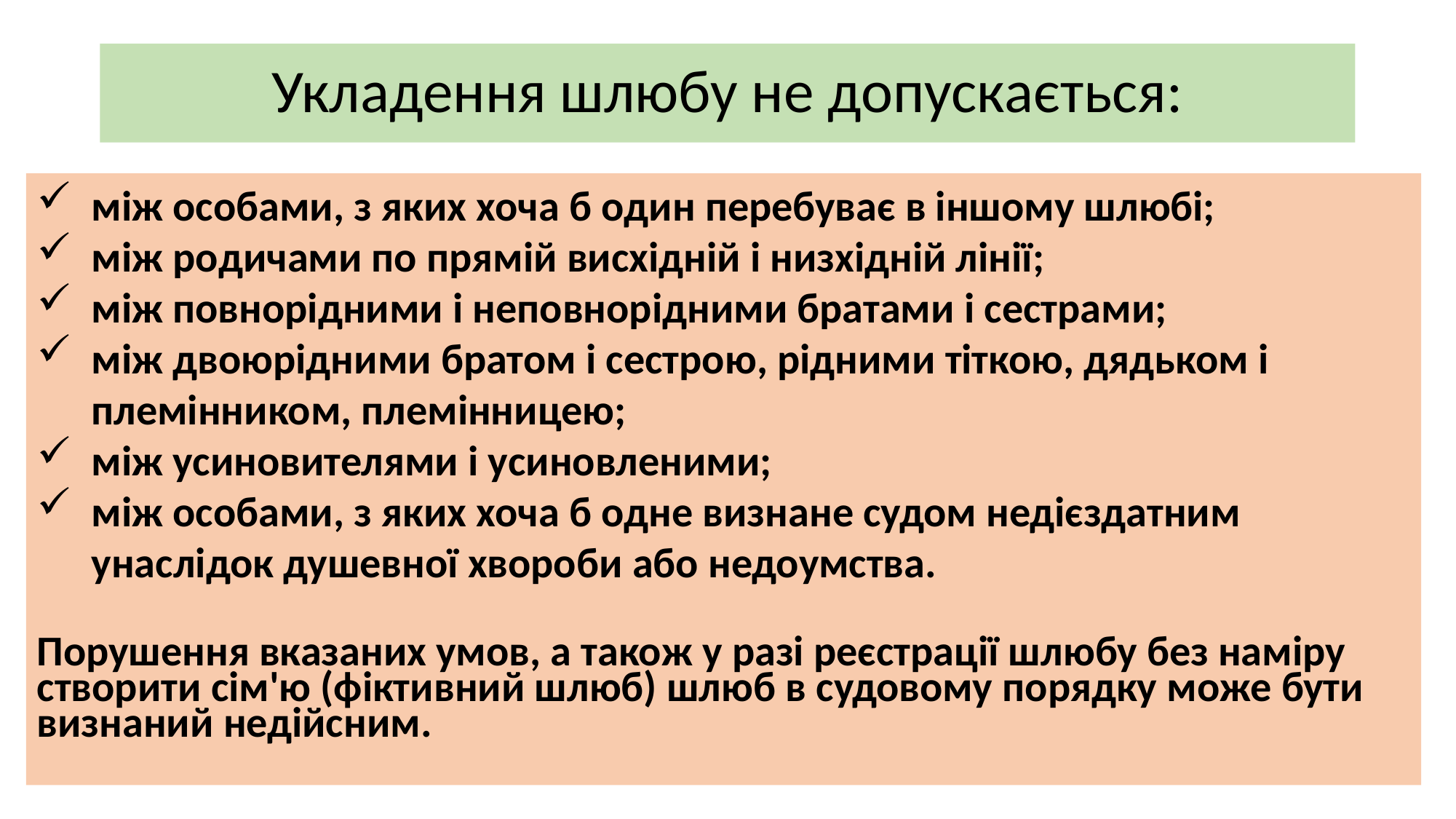

# Укладення шлюбу не допускається:
між особами, з яких хоча б один перебуває в іншому шлюбі;
між родичами по прямій висхідній і низхідній лінії;
між повнорідними і неповнорідними братами і сестрами;
між двоюрідними братом і сестрою, рідними тіткою, дядьком і племінником, племінницею;
між усиновителями і усиновленими;
між особами, з яких хоча б одне визнане судом недієздатним унаслідок душевної хвороби або недоумства.

Порушення вказаних умов, а також у разі реєстрації шлюбу без наміру створити сім'ю (фіктивний шлюб) шлюб в судовому порядку може бути визнаний недійсним.